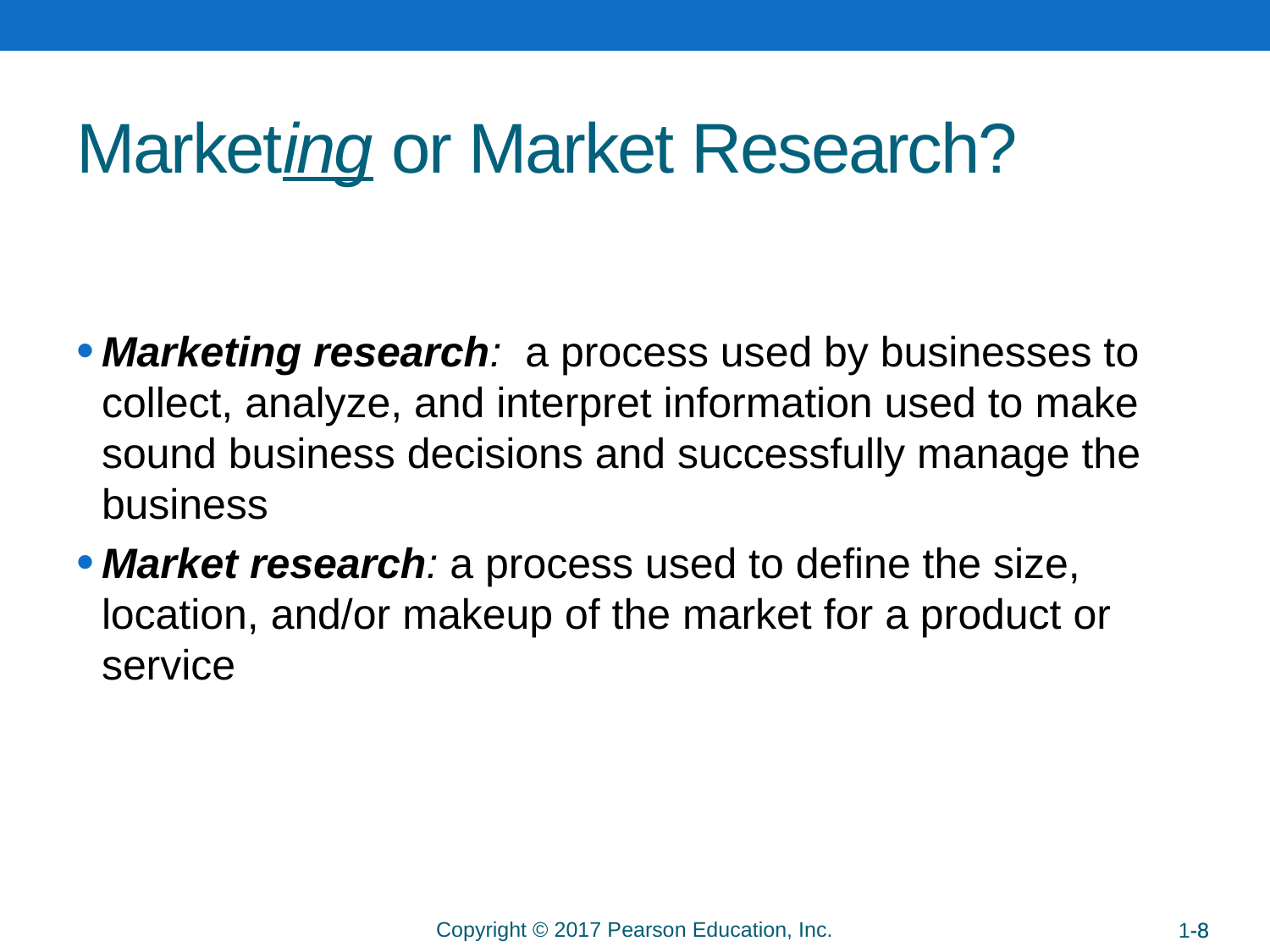

Copyright © 2014 Pearson Education, Inc.

# Marketing or Market Research?
Marketing research:  a process used by businesses to collect, analyze, and interpret information used to make sound business decisions and successfully manage the business
Market research: a process used to define the size, location, and/or makeup of the market for a product or service